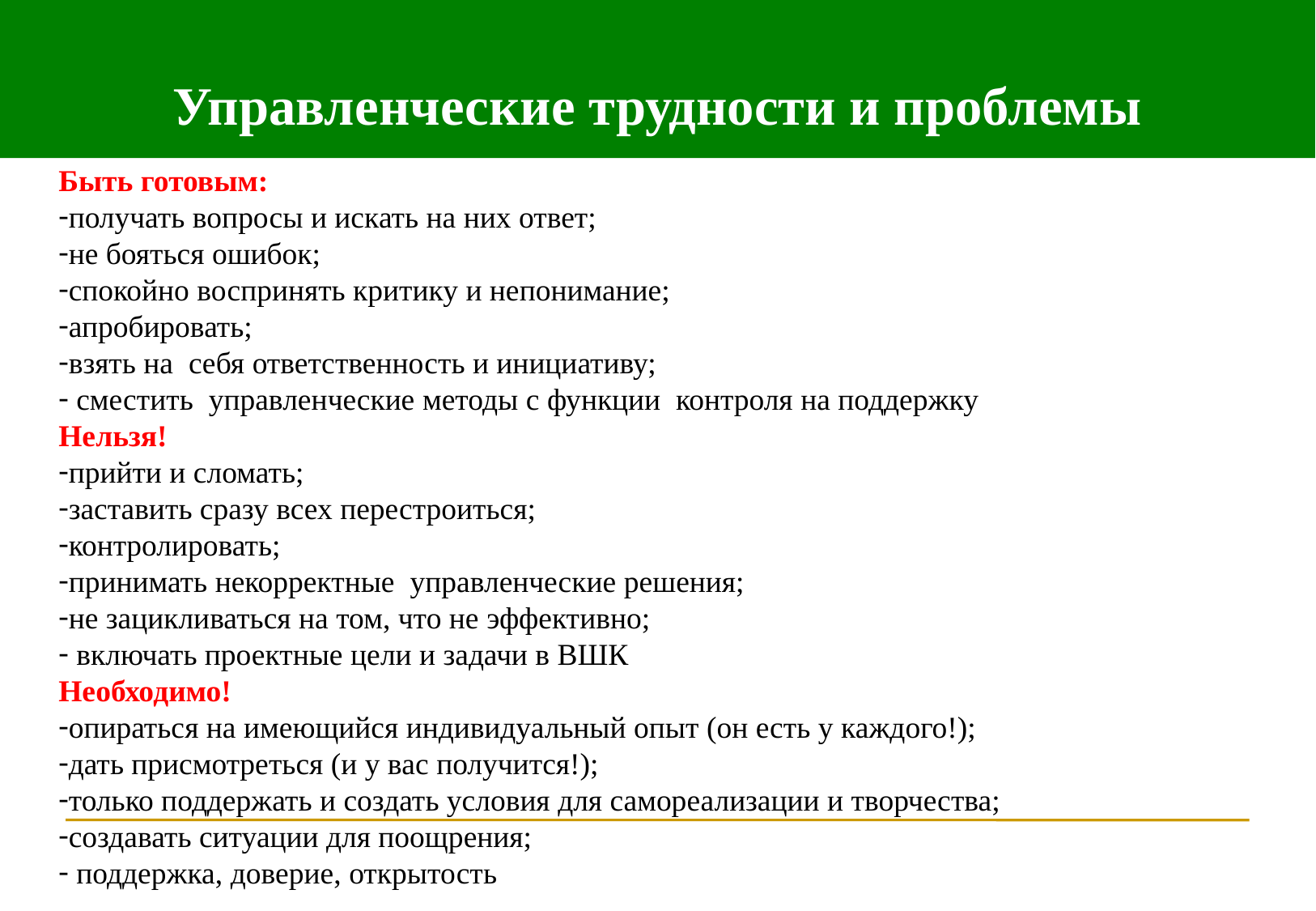

# Управленческие трудности и проблемы
Быть готовым:
получать вопросы и искать на них ответ;
не бояться ошибок;
спокойно воспринять критику и непонимание;
апробировать;
взять на  себя ответственность и инициативу;
 сместить  управленческие методы с функции  контроля на поддержку
Нельзя!
прийти и сломать;
заставить сразу всех перестроиться;
контролировать;
принимать некорректные  управленческие решения;
не зацикливаться на том, что не эффективно;
 включать проектные цели и задачи в ВШК
Необходимо!
опираться на имеющийся индивидуальный опыт (он есть у каждого!);
дать присмотреться (и у вас получится!);
только поддержать и создать условия для самореализации и творчества;
создавать ситуации для поощрения;
 поддержка, доверие, открытость